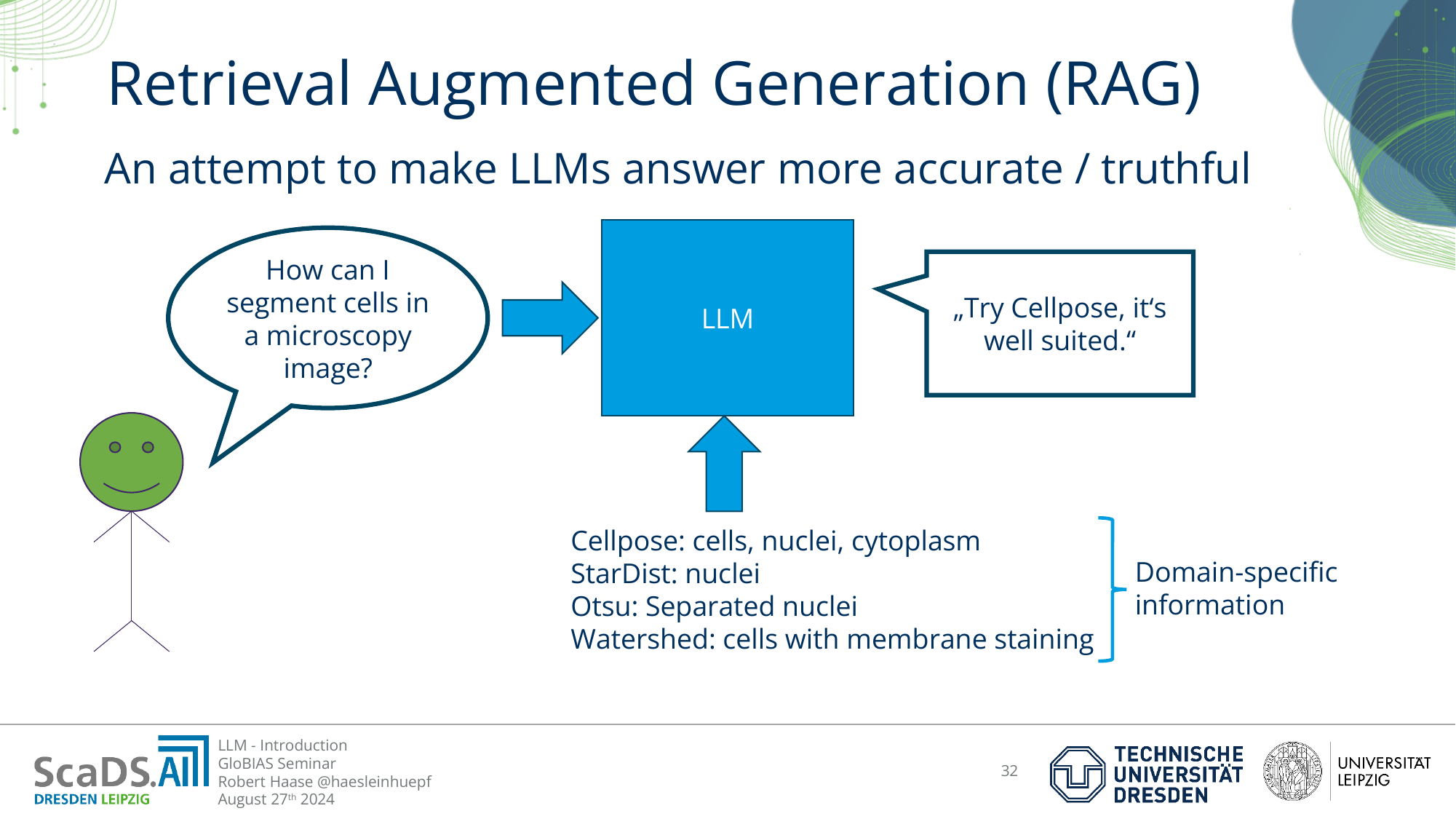

# Retrieval Augmented Generation (RAG)
An attempt to make LLMs answer more accurate / truthful

LLM
How can I segment cells in a microscopy image?
„Try Cellpose, it‘s well suited.“

Cellpose: cells, nuclei, cytoplasm
StarDist: nuclei
Otsu: Separated nuclei
Watershed: cells with membrane staining

Domain-specific information